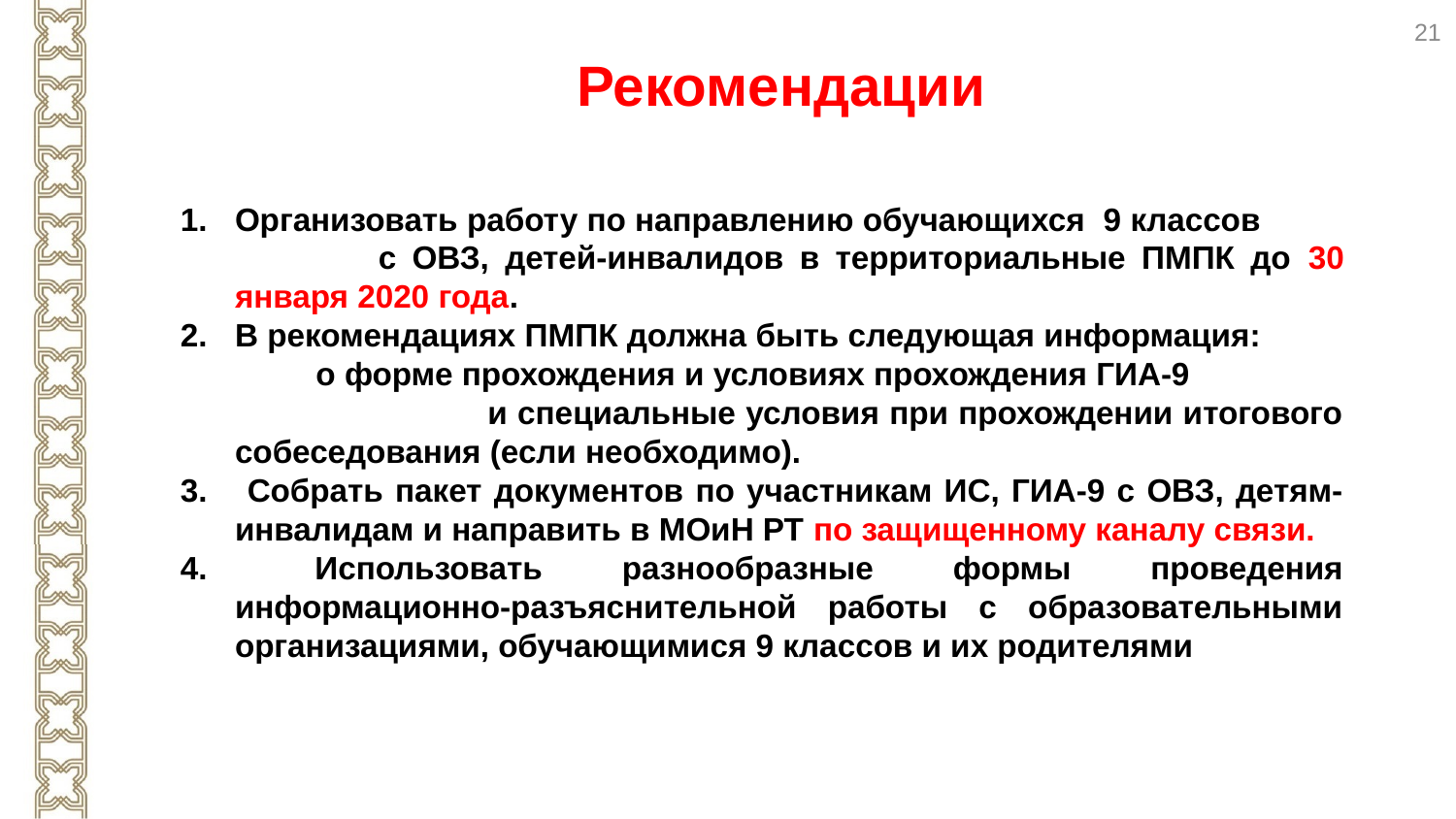

21
Рекомендации
Организовать работу по направлению обучающихся  9 классов                   с ОВЗ, детей-инвалидов в территориальные ПМПК до 30 января 2020 года.
В рекомендациях ПМПК должна быть следующая информация:                   о форме прохождения и условиях прохождения ГИА-9                                           и специальные условия при прохождении итогового собеседования (если необходимо).
 Собрать пакет документов по участникам ИС, ГИА-9 с ОВЗ, детям-инвалидам и направить в МОиН РТ по защищенному каналу связи.
 Использовать разнообразные формы проведения информационно-разъяснительной работы с образовательными организациями, обучающимися 9 классов и их родителями